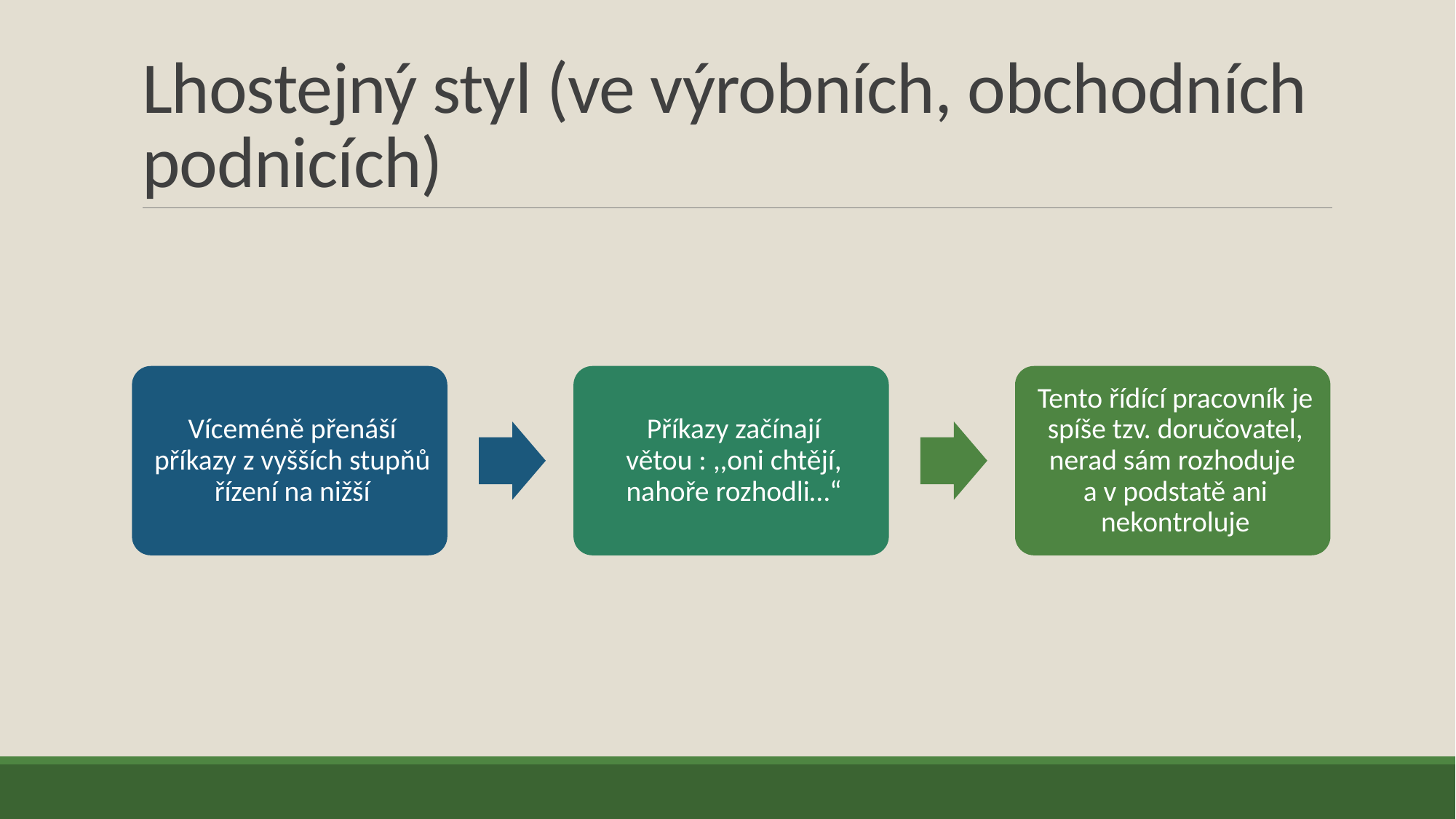

# Lhostejný styl (ve výrobních, obchodních podnicích)
Víceméně přenáší příkazy z vyšších stupňů řízení na nižší

Příkazy začínají větou : ,,oni chtějí, nahoře rozhodli…“

Tento řídící pracovník je spíše tzv. doručovatel, nerad sám rozhoduje
a v podstatě ani nekontroluje